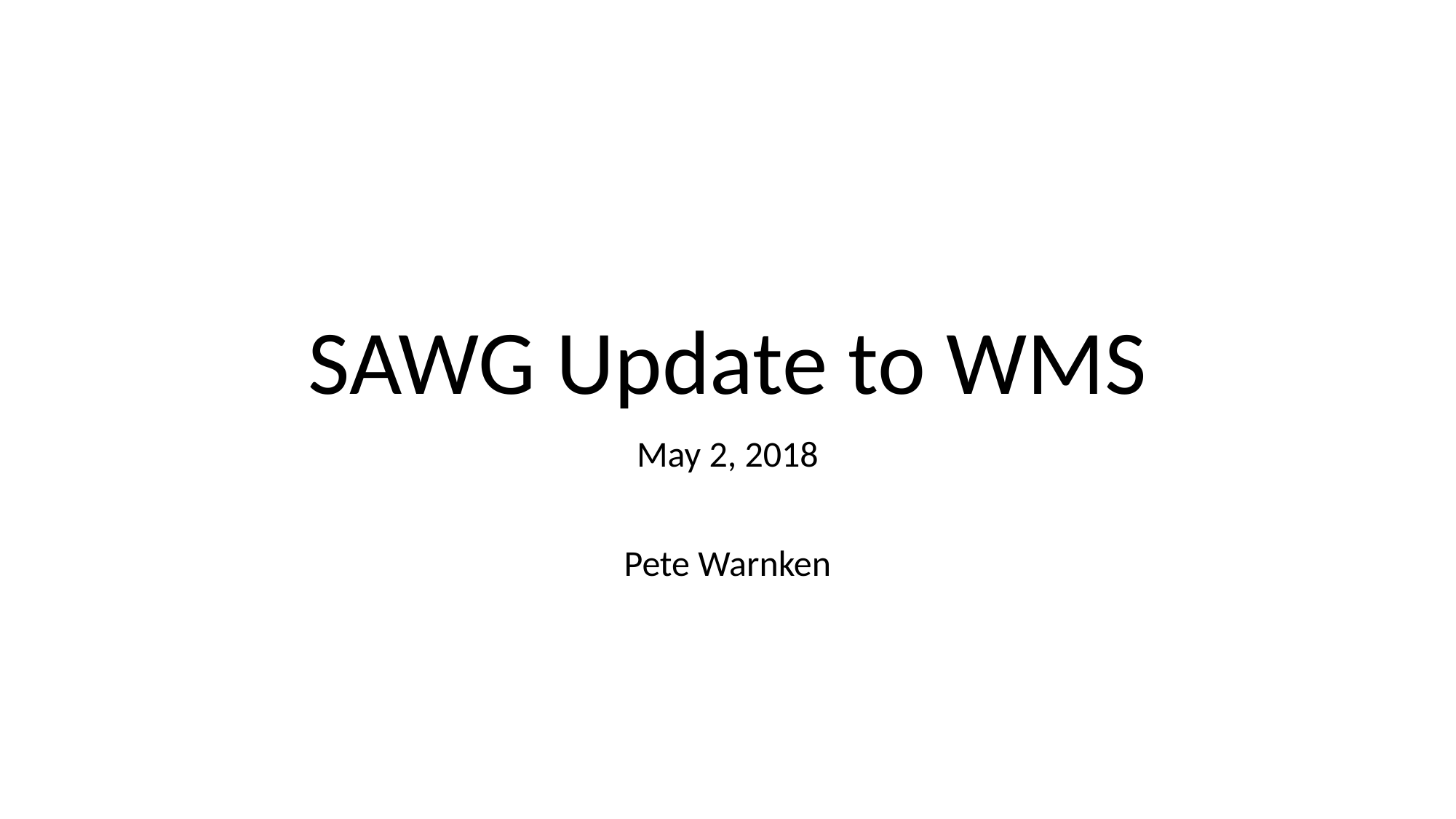

# SAWG Update to WMS
May 2, 2018

Pete Warnken